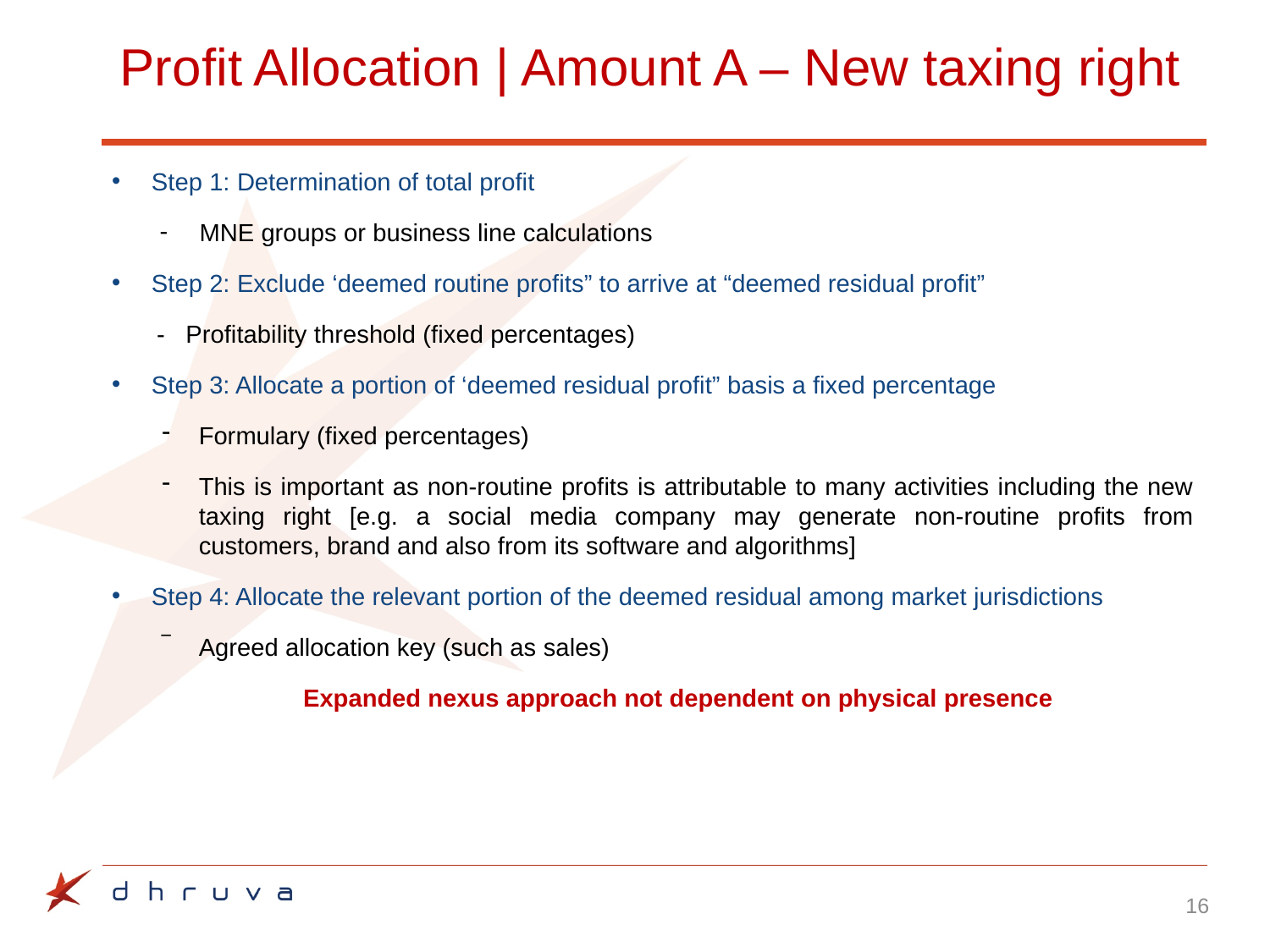

# Profit Allocation | Amount A – New taxing right
Step 1: Determination of total profit
MNE groups or business line calculations
Step 2: Exclude ‘deemed routine profits” to arrive at “deemed residual profit”
   -   Profitability threshold (fixed percentages)
Step 3: Allocate a portion of ‘deemed residual profit” basis a fixed percentage
Formulary (fixed percentages)
This is important as non-routine profits is attributable to many activities including the new taxing right [e.g. a social media company may generate non-routine profits from customers, brand and also from its software and algorithms]
Step 4: Allocate the relevant portion of the deemed residual among market jurisdictions
Agreed allocation key (such as sales)
Expanded nexus approach not dependent on physical presence
16